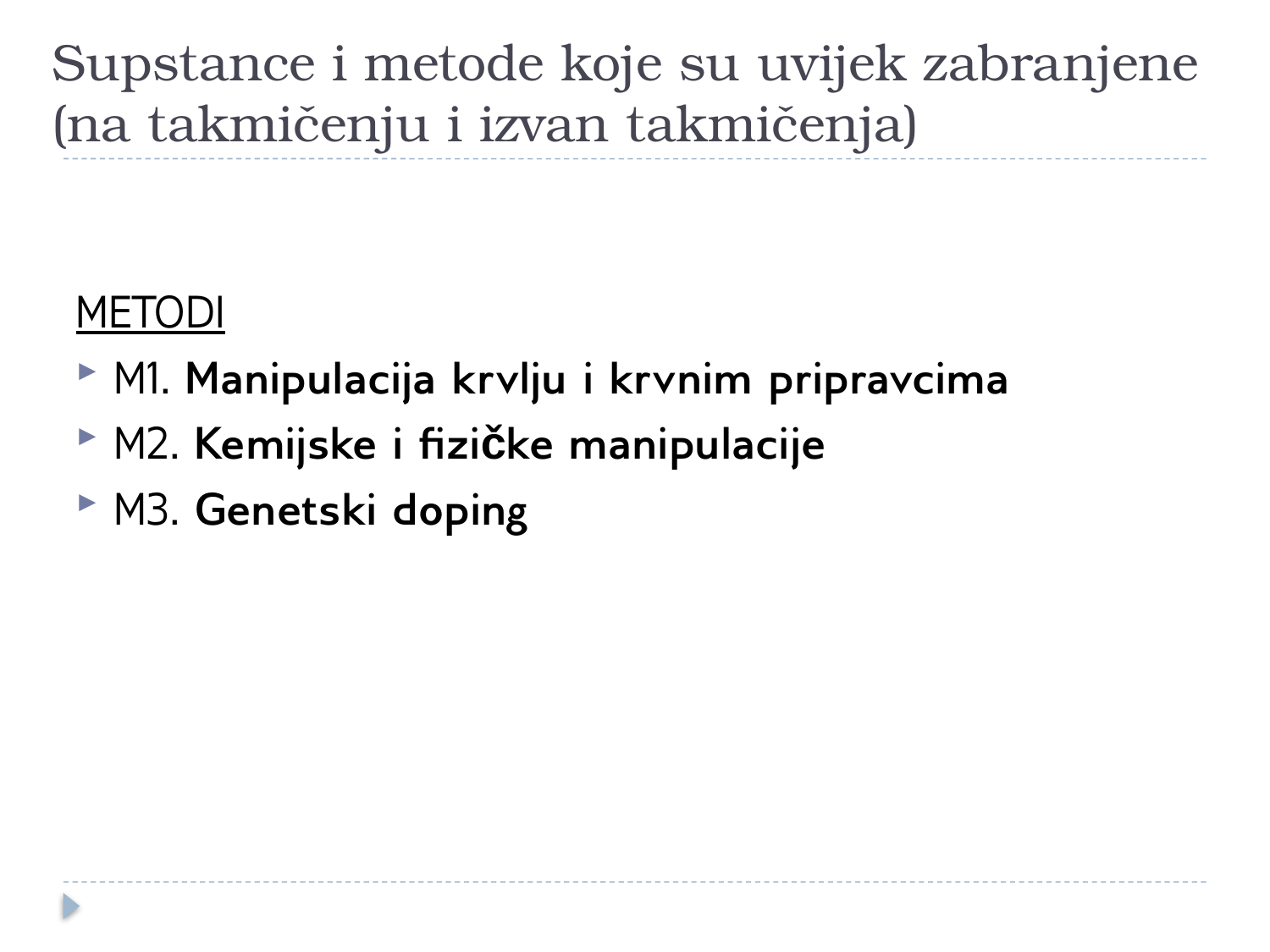

# Supstance i metode koje su uvijek zabranjene (na takmičenju i izvan takmičenja)
METODI
M1. Manipulacija krvlju i krvnim pripravcima
M2. Kemijske i fizičke manipulacije
M3. Genetski doping